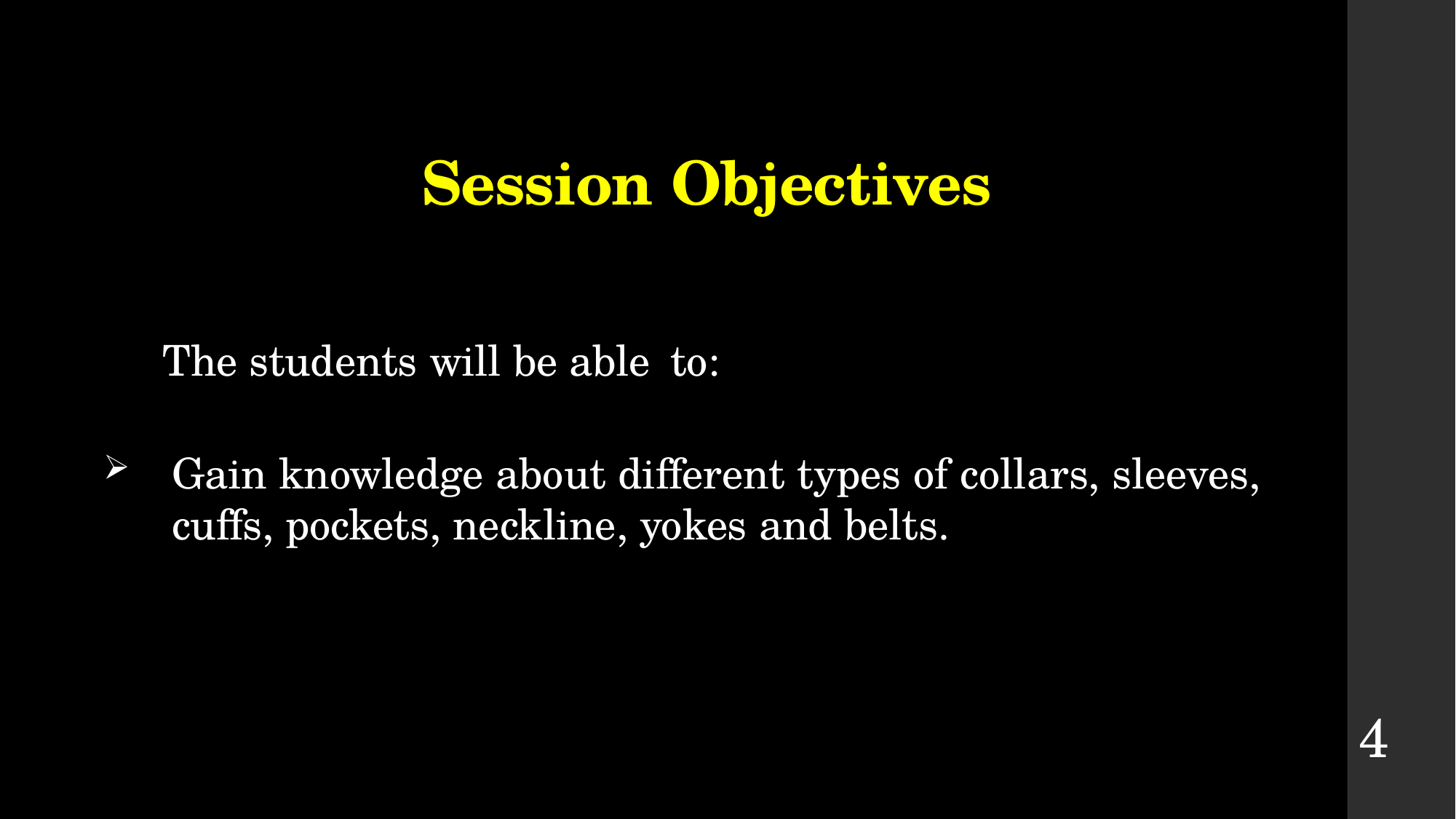

# Session Objectives
      The students will be able to:

Gain knowledge about different types of collars, sleeves, cuffs, pockets, neckline, yokes and belts.
4